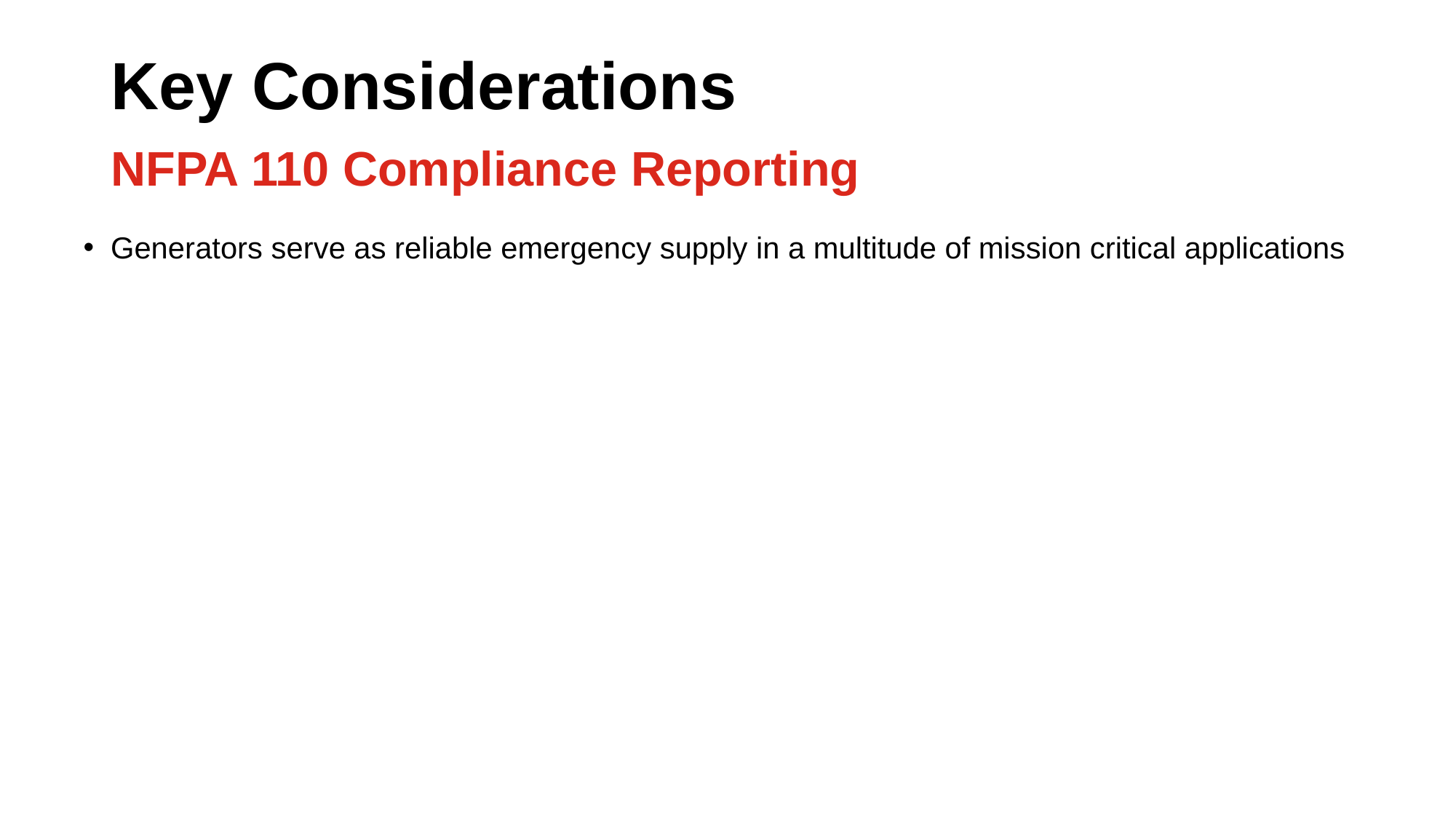

# Key Considerations NFPA 110 Compliance Reporting

Generators serve as reliable emergency supply in a multitude of mission critical applications